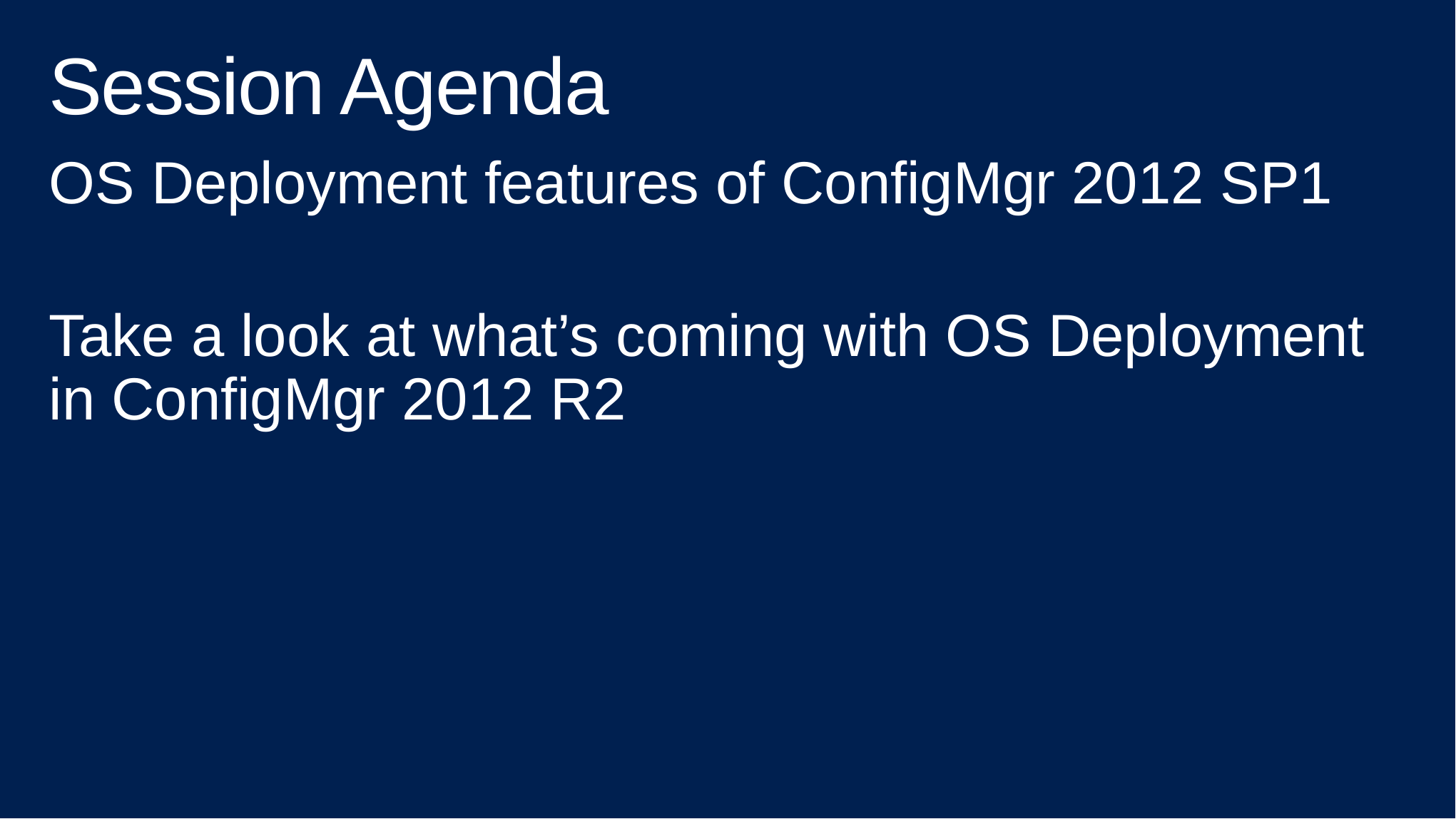

# Session Agenda
OS Deployment features of ConfigMgr 2012 SP1

Take a look at what’s coming with OS Deployment in ConfigMgr 2012 R2